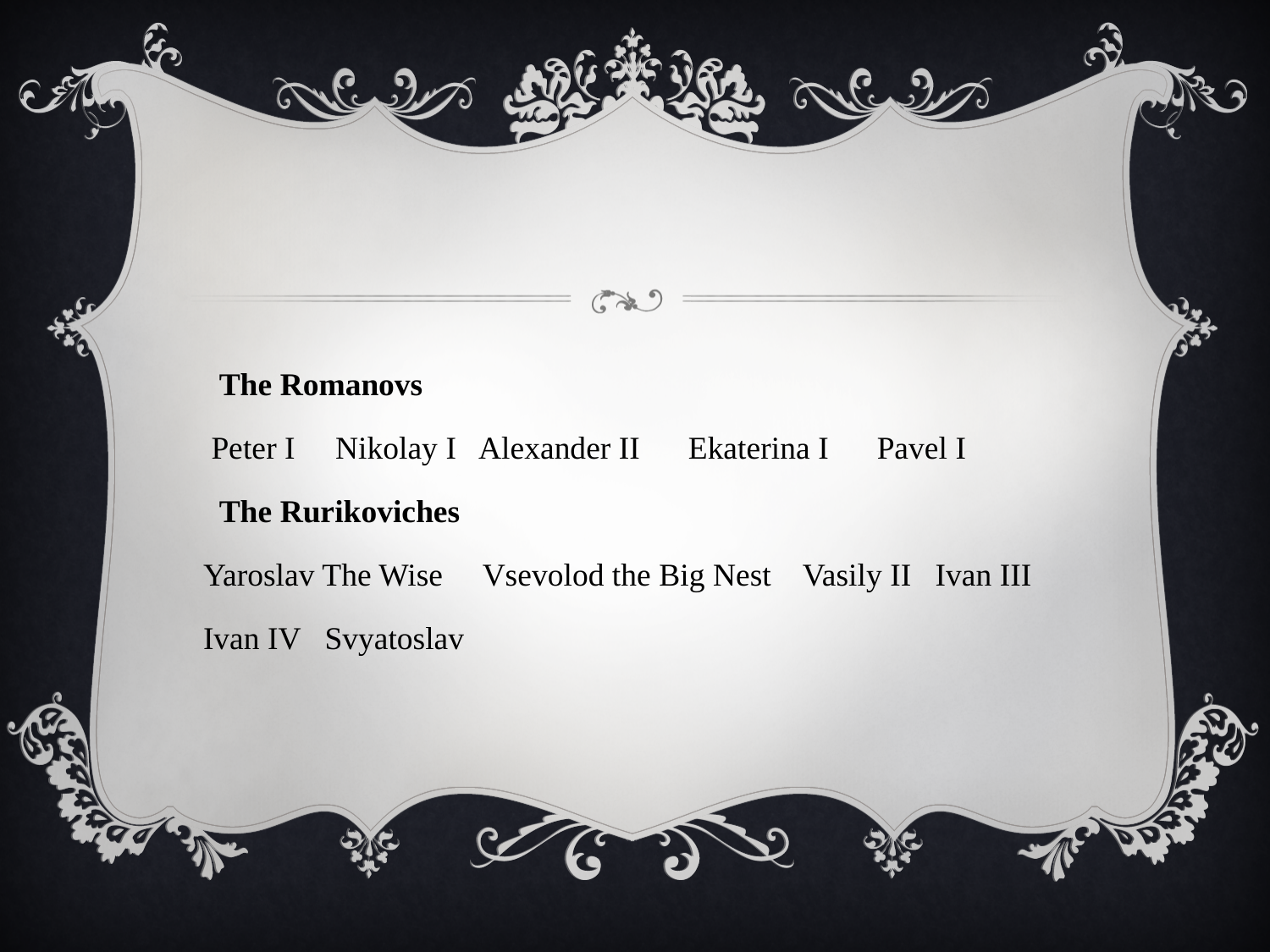

#
  The Romanovs
 Peter I     Nikolay I   Alexander II      Ekaterina I      Pavel I
  The Rurikoviches
Yaroslav The Wise     Vsevolod the Big Nest    Vasily II   Ivan III
Ivan IV   Svyatoslav